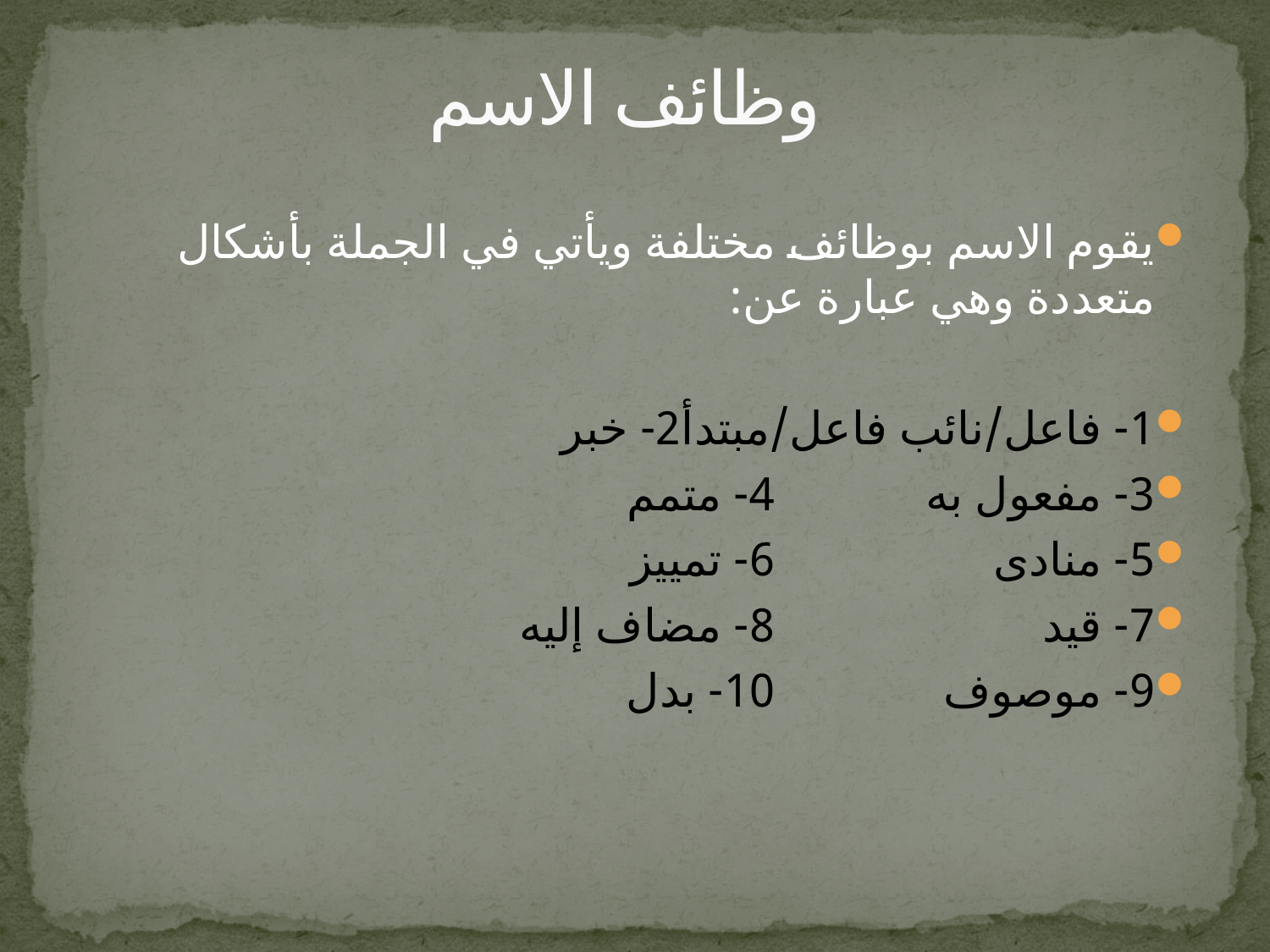

# وظائف الاسم
يقوم الاسم بوظائف مختلفة ويأتي في الجملة بأشكال متعددة وهي عبارة عن:

1- فاعل/نائب فاعل/مبتدأ	2- خبر
3- مفعول به 			4- متمم
5- منادى			6- تمييز
7- قيد				8- مضاف إليه
9- موصوف			10- بدل